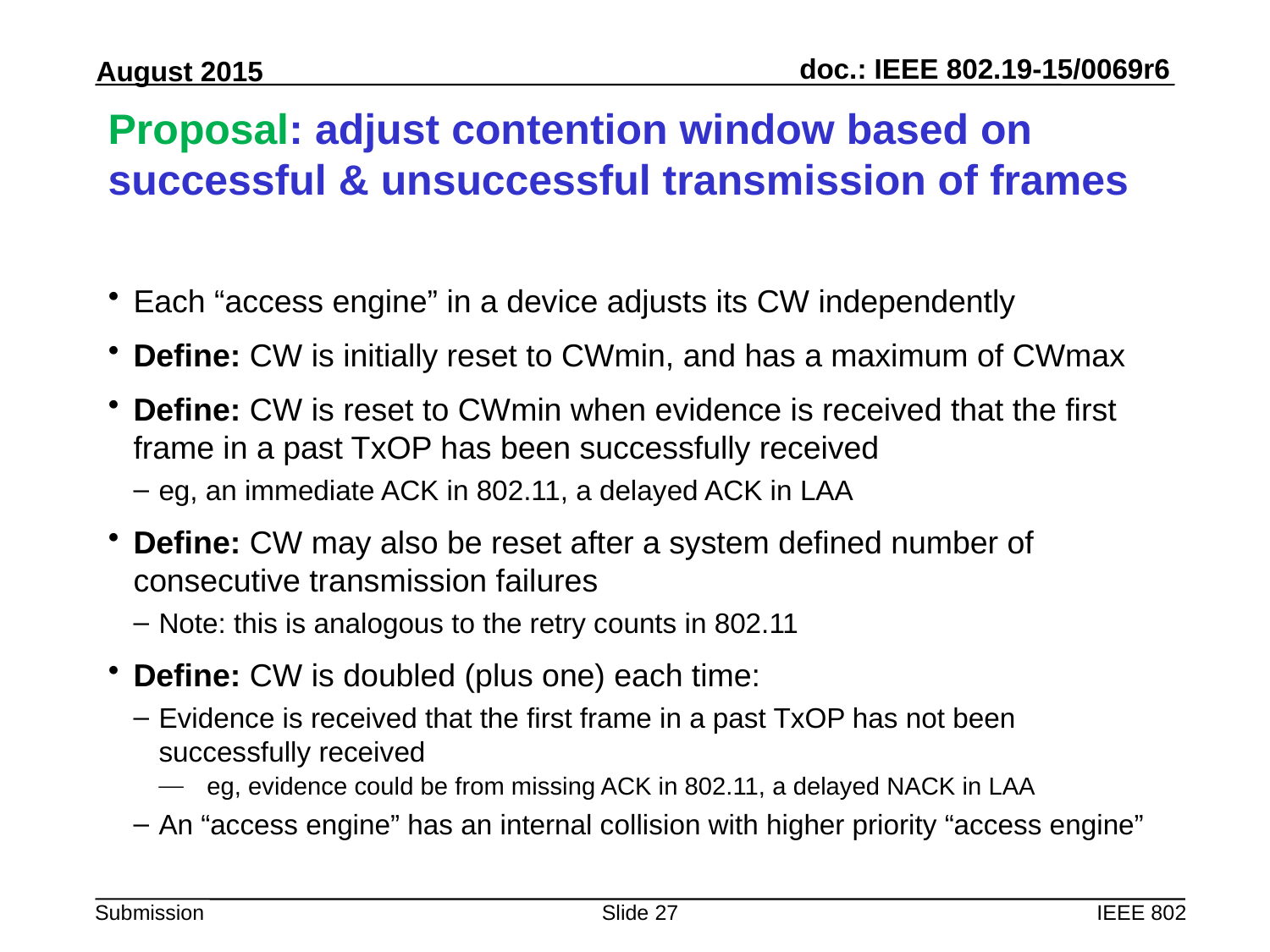

# Proposal: adjust contention window based on successful & unsuccessful transmission of frames
Each “access engine” in a device adjusts its CW independently
Define: CW is initially reset to CWmin, and has a maximum of CWmax
Define: CW is reset to CWmin when evidence is received that the first frame in a past TxOP has been successfully received
eg, an immediate ACK in 802.11, a delayed ACK in LAA
Define: CW may also be reset after a system defined number of consecutive transmission failures
Note: this is analogous to the retry counts in 802.11
Define: CW is doubled (plus one) each time:
Evidence is received that the first frame in a past TxOP has not been successfully received
eg, evidence could be from missing ACK in 802.11, a delayed NACK in LAA
An “access engine” has an internal collision with higher priority “access engine”
Slide 27
IEEE 802